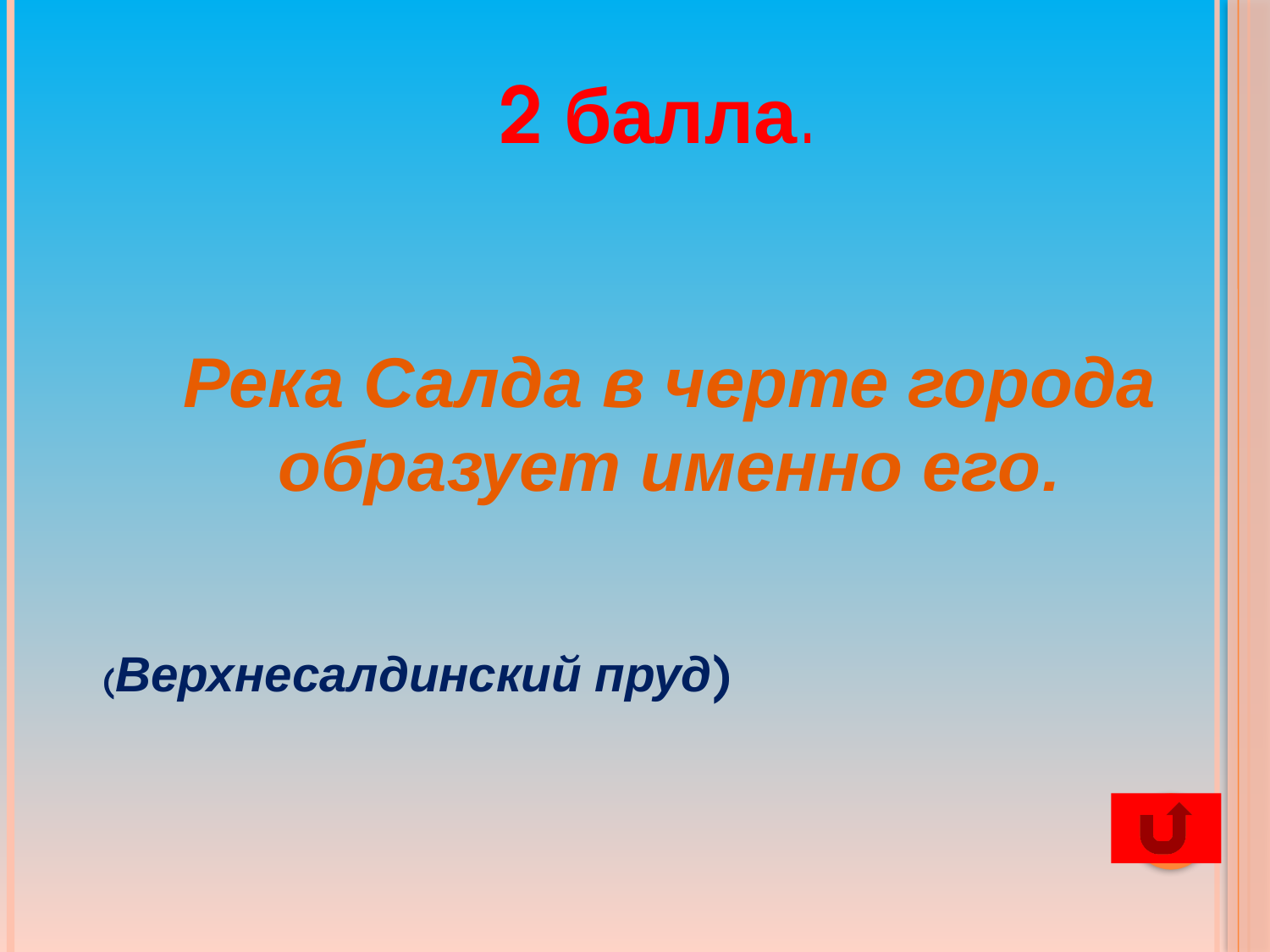

2 балла.

Река Салда в черте города образует именно его.

(Верхнесалдинский пруд)